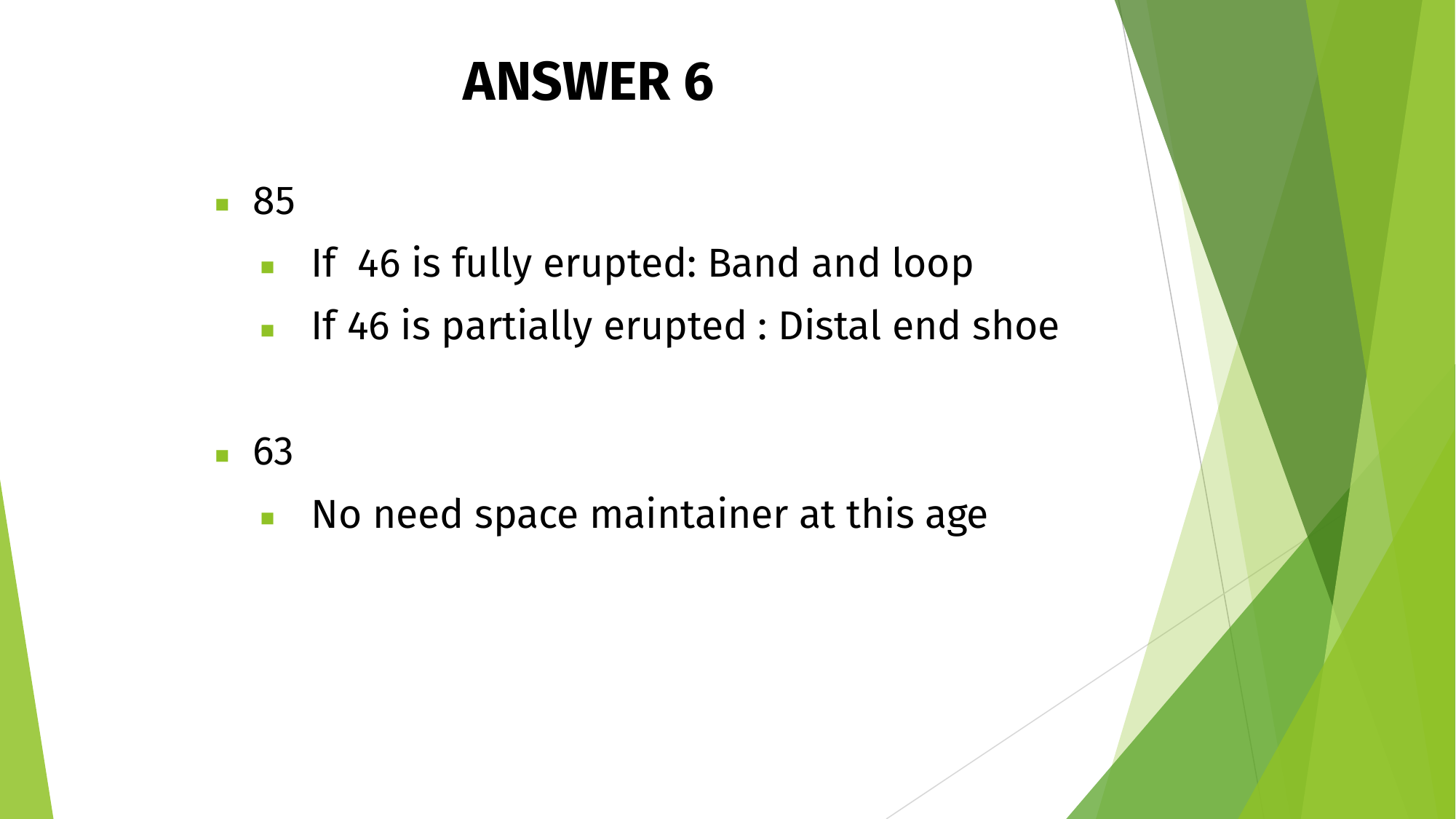

ANSWER 6
85
If  46 is fully erupted: Band and loop
If 46 is partially erupted : Distal end shoe

63
No need space maintainer at this age